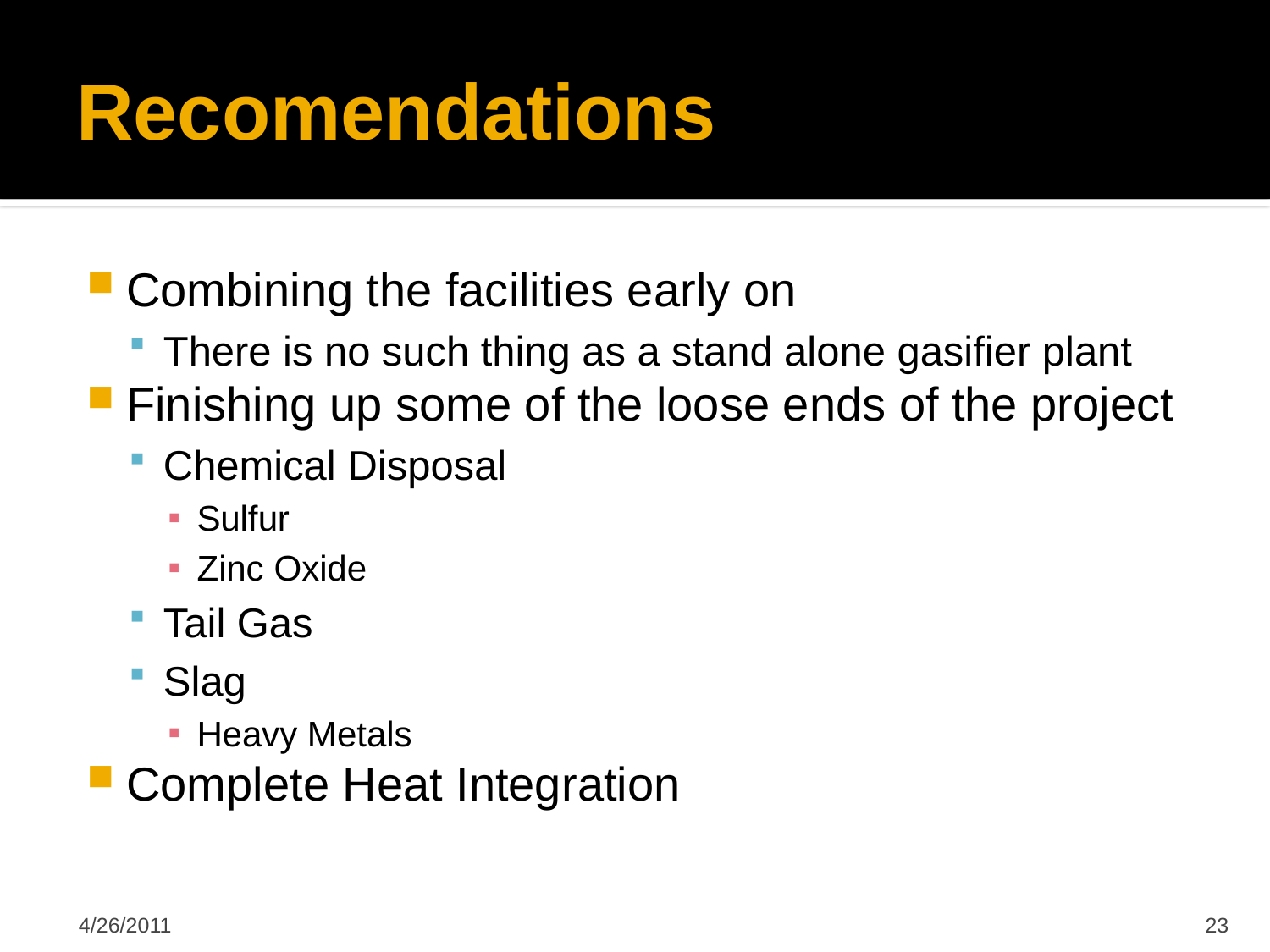

# Recomendations
Combining the facilities early on
There is no such thing as a stand alone gasifier plant
Finishing up some of the loose ends of the project
Chemical Disposal
Sulfur
Zinc Oxide
Tail Gas
Slag
Heavy Metals
Complete Heat Integration

4/26/2011
23